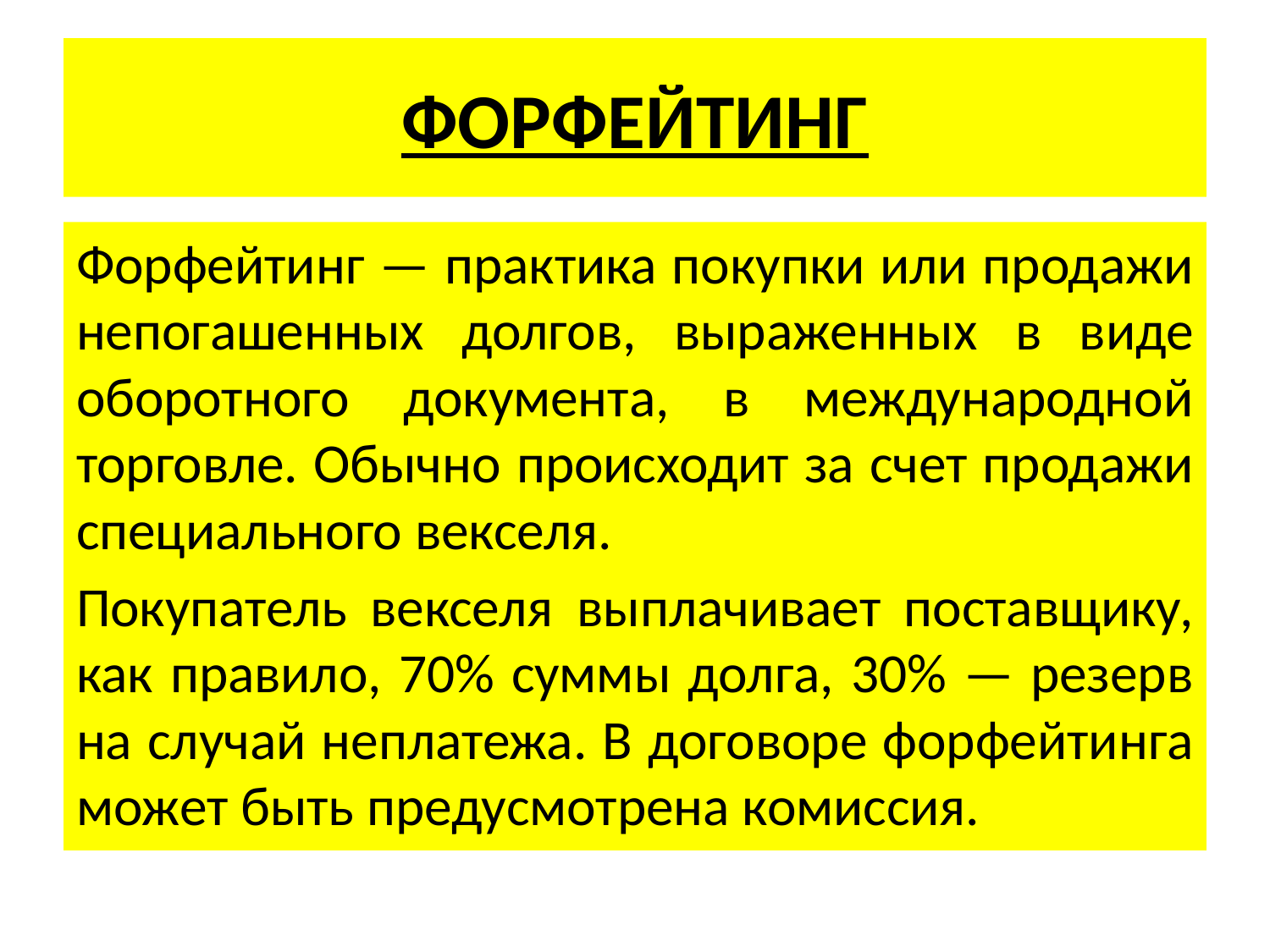

# ФОРФЕЙТИНГ
Форфейтинг — практика покупки или продажи непогашенных долгов, выраженных в виде оборотного документа, в международной торговле. Обычно происходит за счет продажи специального векселя.
Покупатель векселя выплачивает поставщику, как правило, 70% суммы долга, 30% — резерв на случай неплатежа. В договоре форфейтинга может быть предусмотрена комиссия.